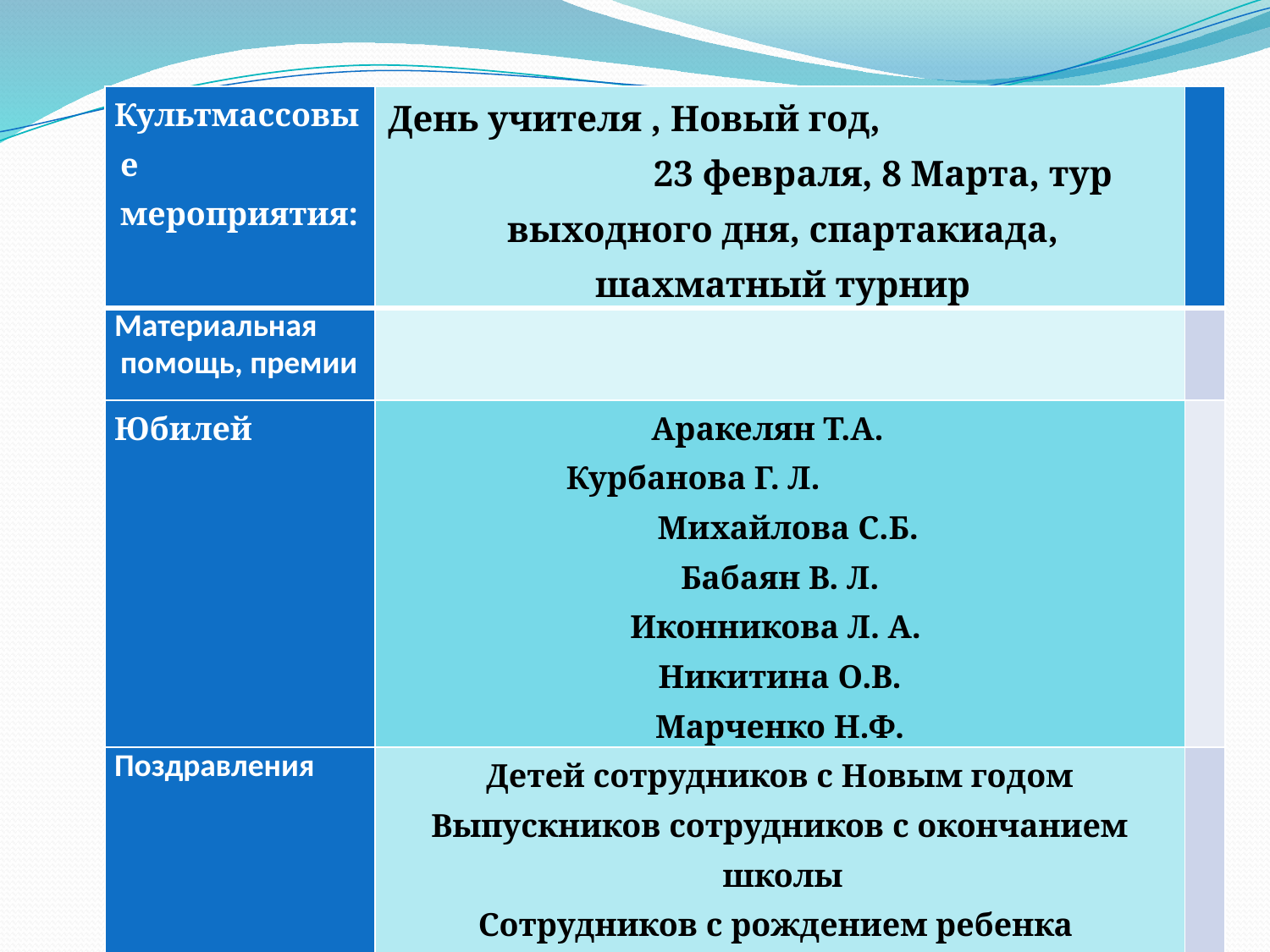

| Культмассовые мероприятия: | День учителя , Новый год, 23 февраля, 8 Марта, тур выходного дня, спартакиада, шахматный турнир |  |
| --- | --- | --- |
| Материальная помощь, премии |  |  |
| Юбилей | Аракелян Т.А. Курбанова Г. Л. Михайлова С.Б. Бабаян В. Л. Иконникова Л. А. Никитина О.В. Марченко Н.Ф. |  |
| Поздравления | Детей сотрудников с Новым годом Выпускников сотрудников с окончанием школы Сотрудников с рождением ребенка Учителей -ветеранов с праздниками |  |
|  |  |  |
# Отчет